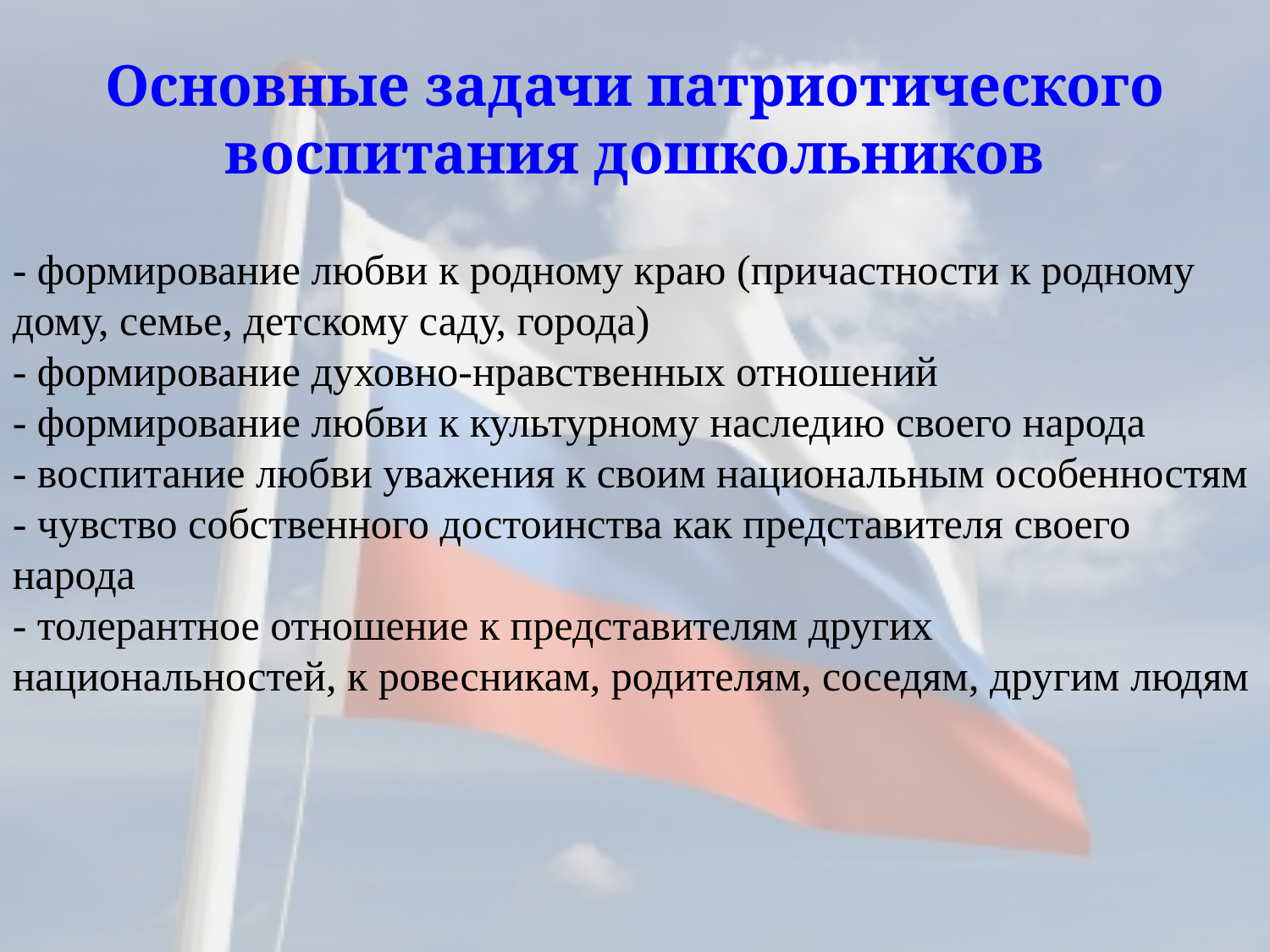

# Основные задачи патриотического воспитания дошкольников
- формирование любви к родному краю (причастности к родному дому, семье, детскому саду, города)
- формирование духовно-нравственных отношений
- формирование любви к культурному наследию своего народа
- воспитание любви уважения к своим национальным особенностям
- чувство собственного достоинства как представителя своего народа
- толерантное отношение к представителям других национальностей, к ровесникам, родителям, соседям, другим людям